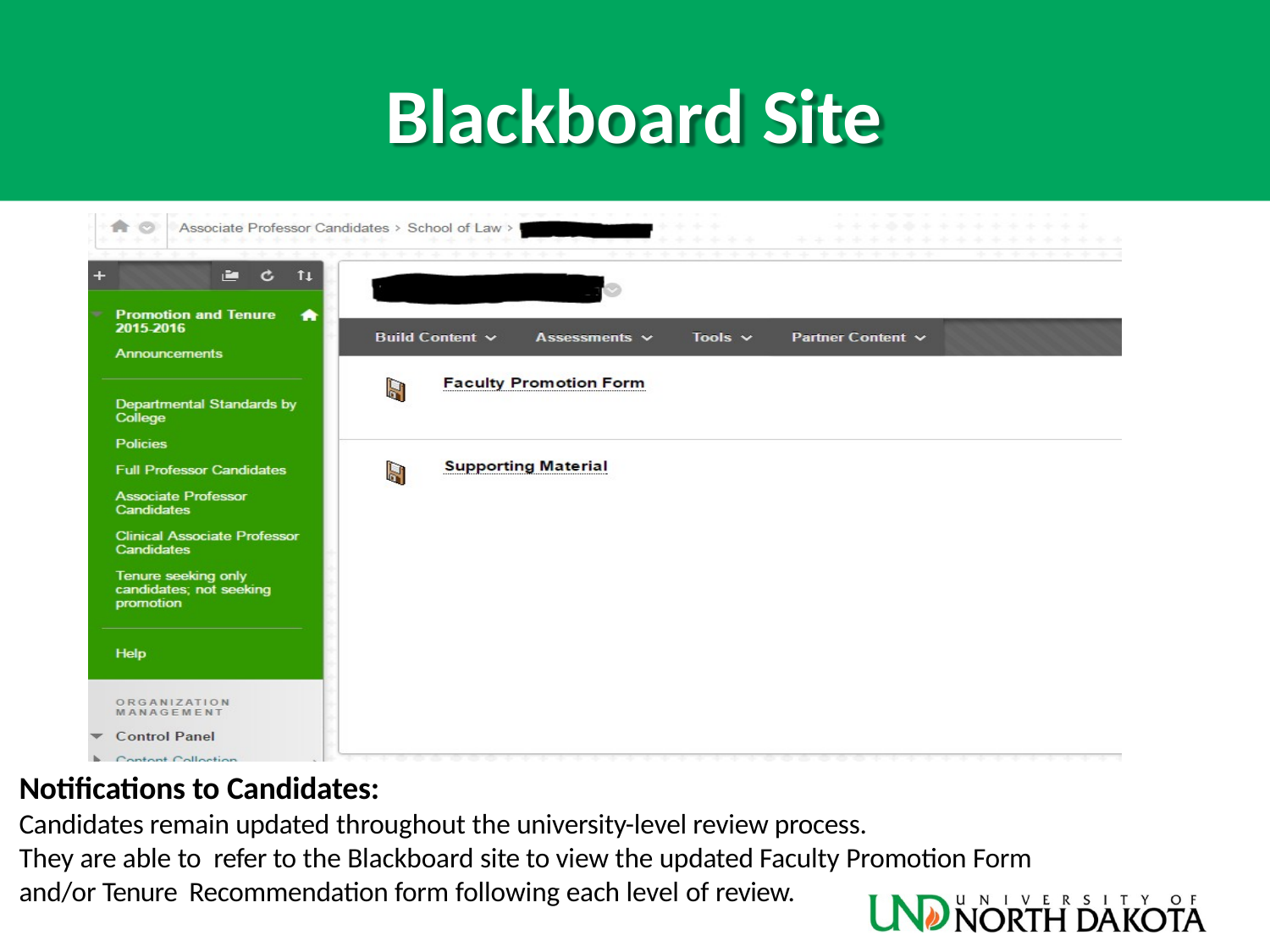

# Blackboard Site

Notifications to Candidates:
Candidates remain updated throughout the university-level review process.
They are able to  refer to the Blackboard site to view the updated Faculty Promotion Form
and/or Tenure  Recommendation form following each level of review.